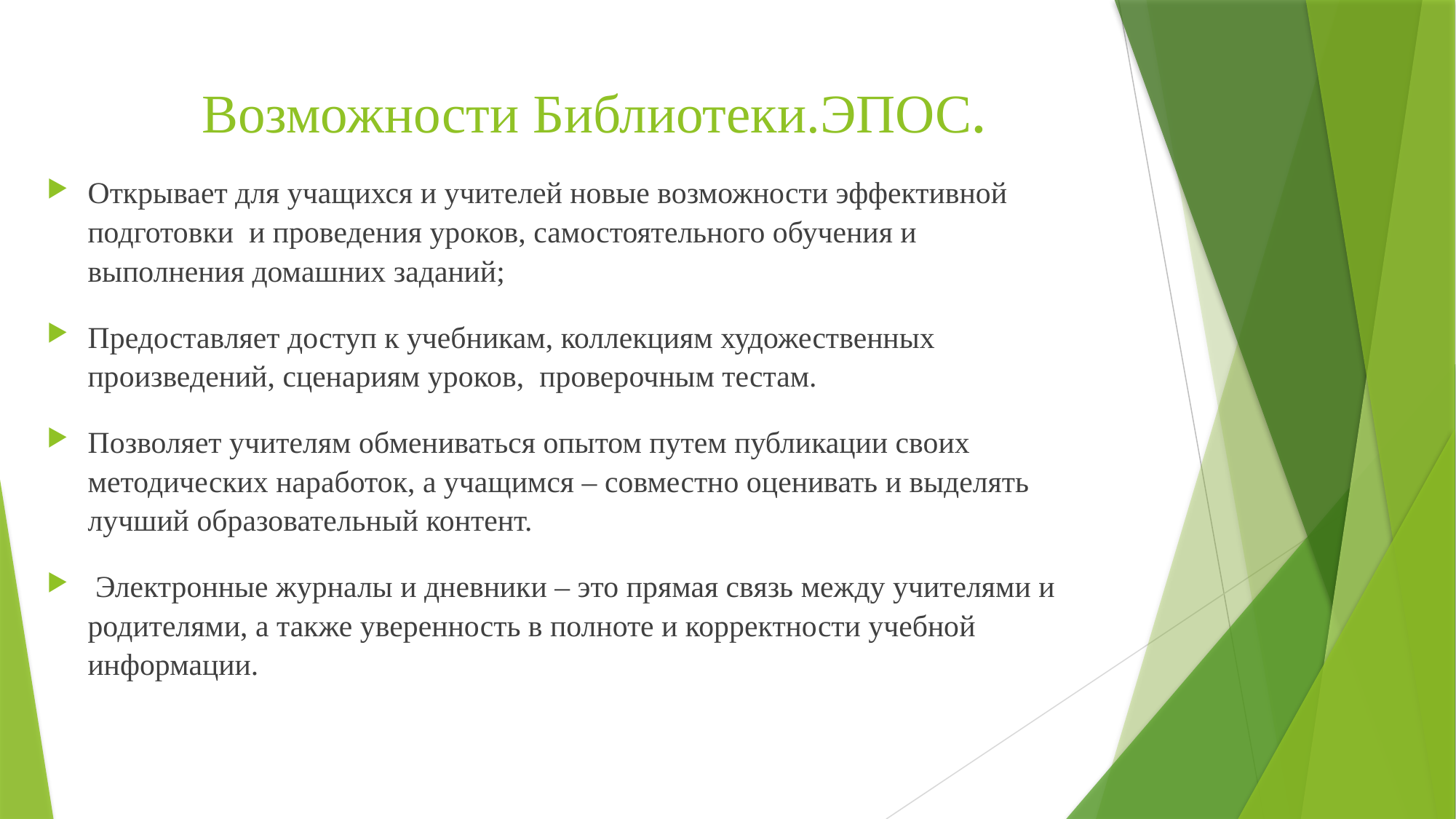

# Возможности Библиотеки.ЭПОС.
Открывает для учащихся и учителей новые возможности эффективной подготовки  и проведения уроков, самостоятельного обучения и выполнения домашних заданий;
Предоставляет доступ к учебникам, коллекциям художественных произведений, сценариям уроков,  проверочным тестам.
Позволяет учителям обмениваться опытом путем публикации своих методических наработок, а учащимся – совместно оценивать и выделять лучший образовательный контент.
 Электронные журналы и дневники – это прямая связь между учителями и родителями, а также уверенность в полноте и корректности учебной информации.